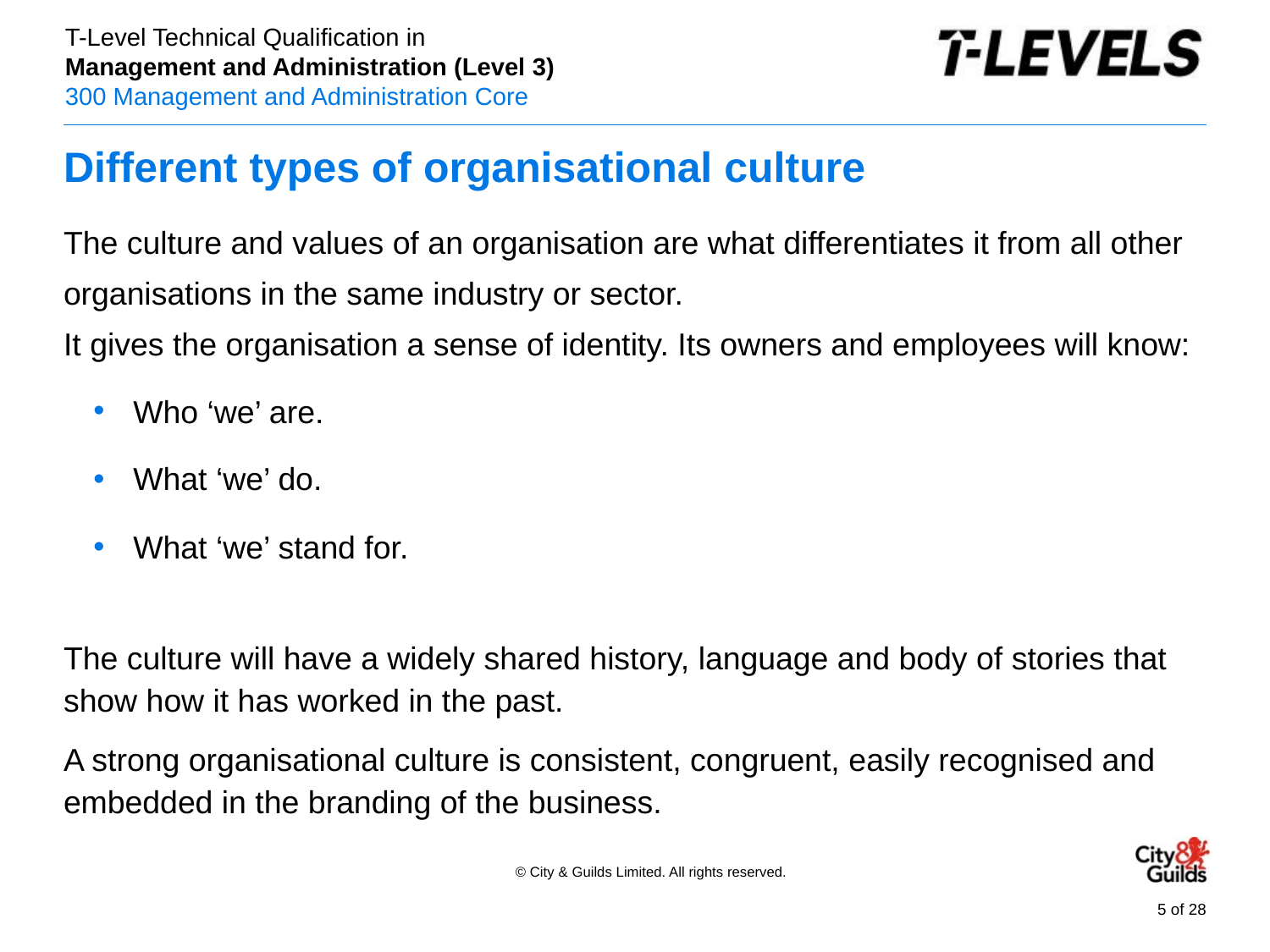

# Different types of organisational culture
The culture and values of an organisation are what differentiates it from all other organisations in the same industry or sector.
It gives the organisation a sense of identity. Its owners and employees will know:
Who ‘we’ are.
What ‘we’ do.
What ‘we’ stand for.

The culture will have a widely shared history, language and body of stories that show how it has worked in the past.
A strong organisational culture is consistent, congruent, easily recognised and embedded in the branding of the business.